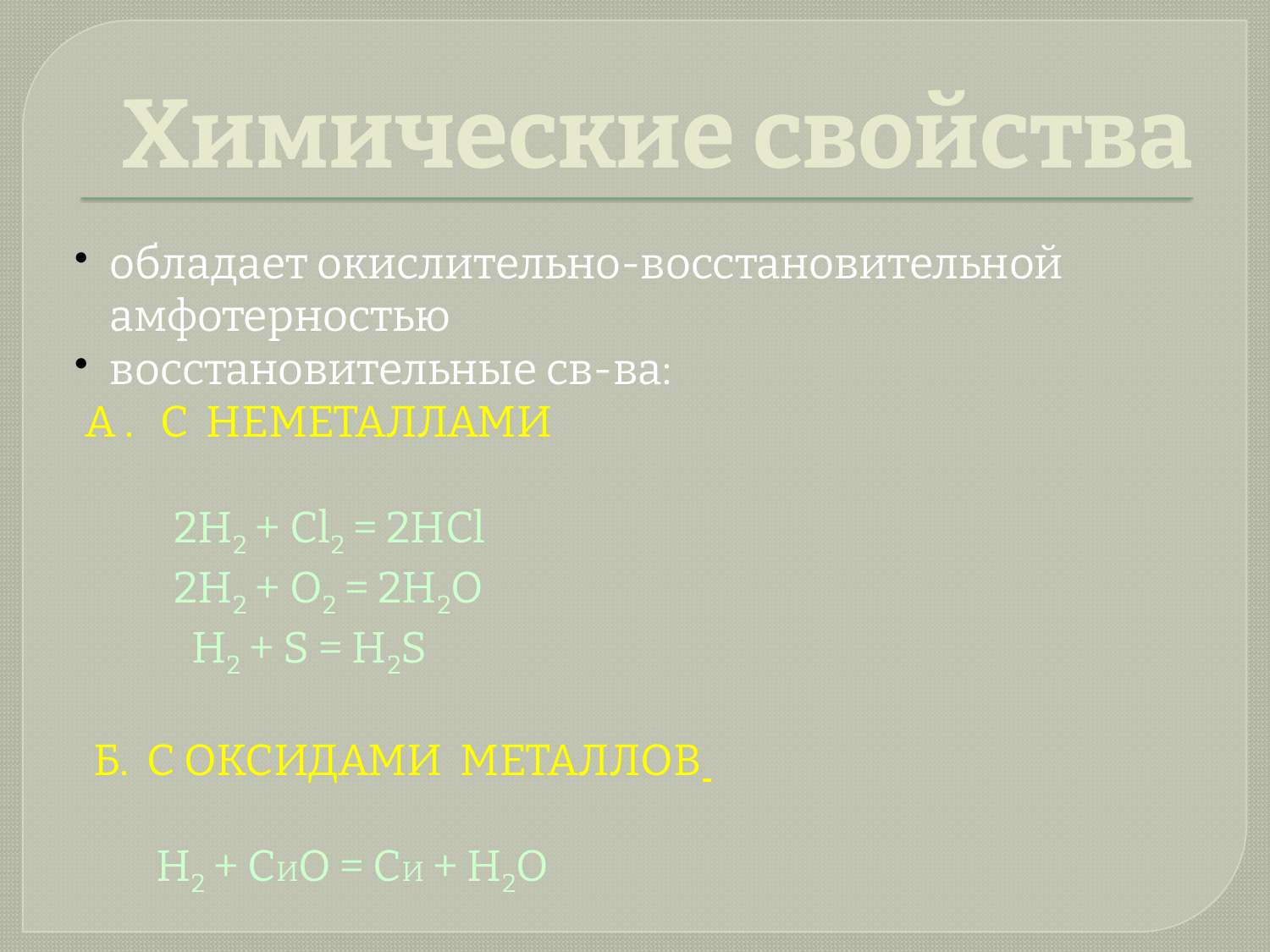

# Химические свойства
обладает окислительно-восстановительной амфотерностью
восстановительные св-ва:
 А .   С  НЕМЕТАЛЛАМИ

           2Н2 + Сl2 = 2НCl
           2Н2 + О2 = 2Н2О
             Н2 + S = Н2S

  Б.  C ОКСИДАМИ  МЕТАЛЛОВ

         Н2 + СИО = СИ + Н2О